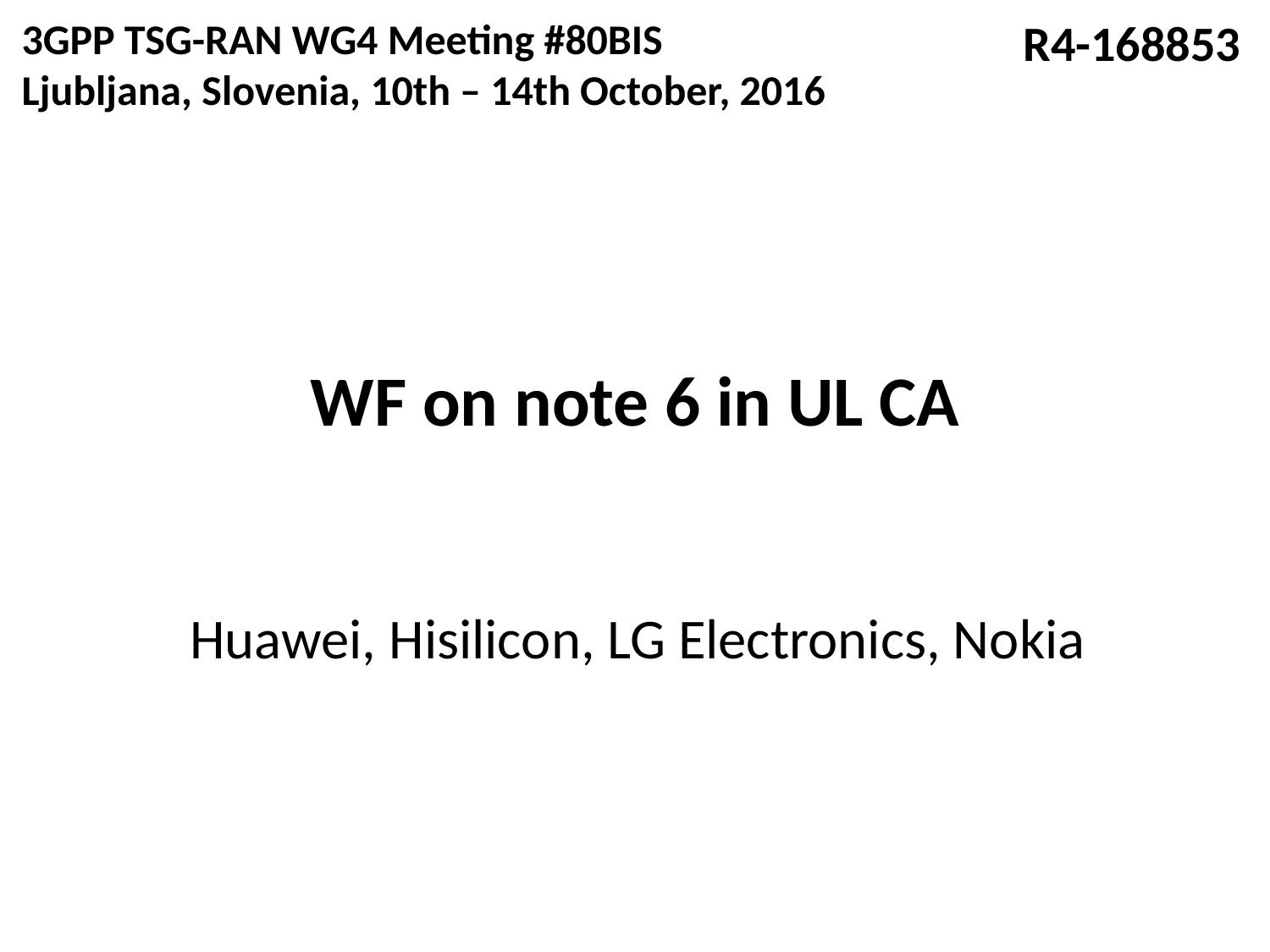

3GPP TSG-RAN WG4 Meeting #80BIS
Ljubljana, Slovenia, 10th – 14th October, 2016
R4-168853
# WF on note 6 in UL CA
Huawei, Hisilicon, LG Electronics, Nokia